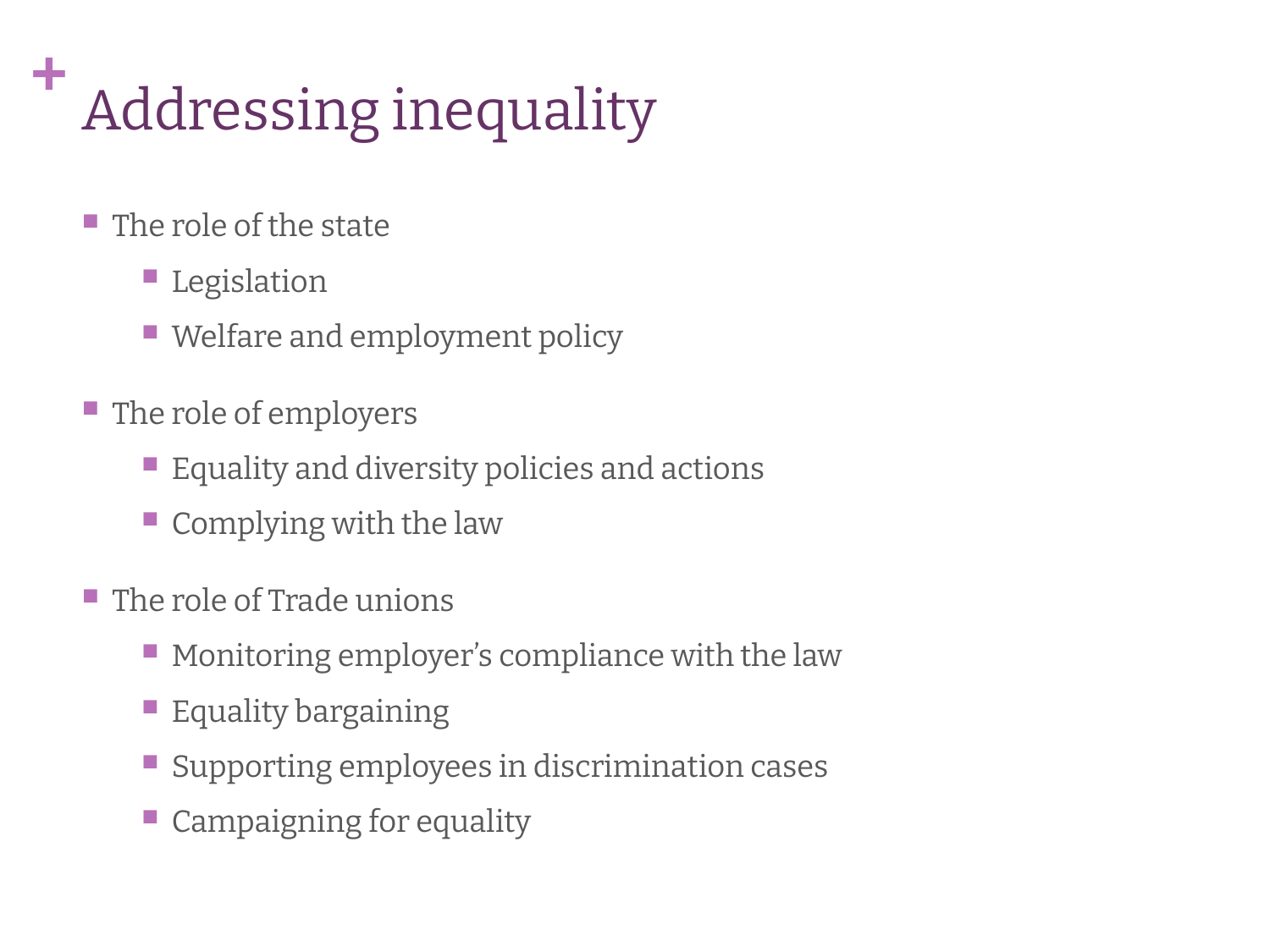

# Addressing inequality
The role of the state
Legislation
Welfare and employment policy
The role of employers
Equality and diversity policies and actions
Complying with the law
The role of Trade unions
Monitoring employer’s compliance with the law
Equality bargaining
Supporting employees in discrimination cases
Campaigning for equality